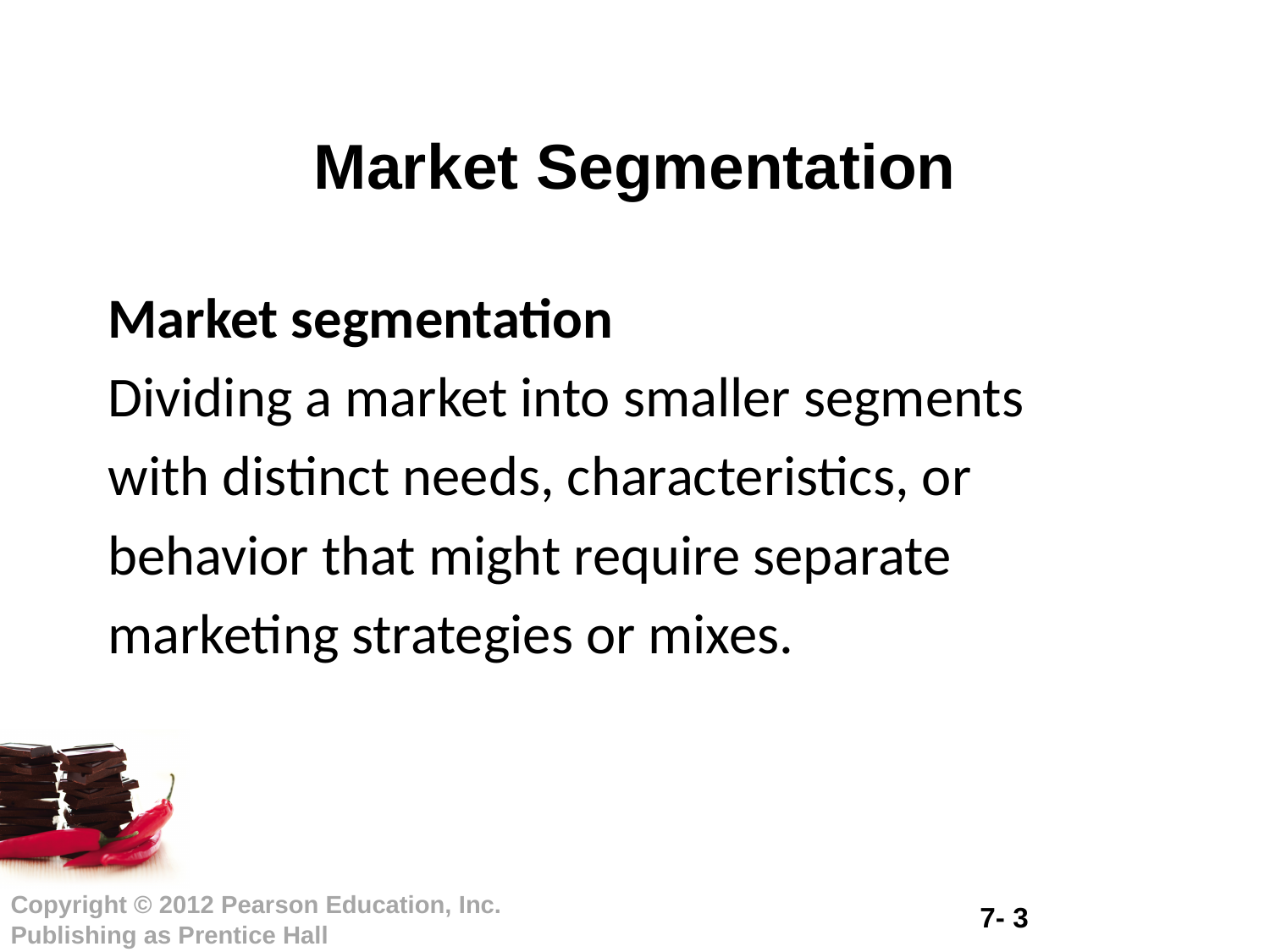

# Market Segmentation
Market segmentation
Dividing a market into smaller segments
with distinct needs, characteristics, or
behavior that might require separate
marketing strategies or mixes.